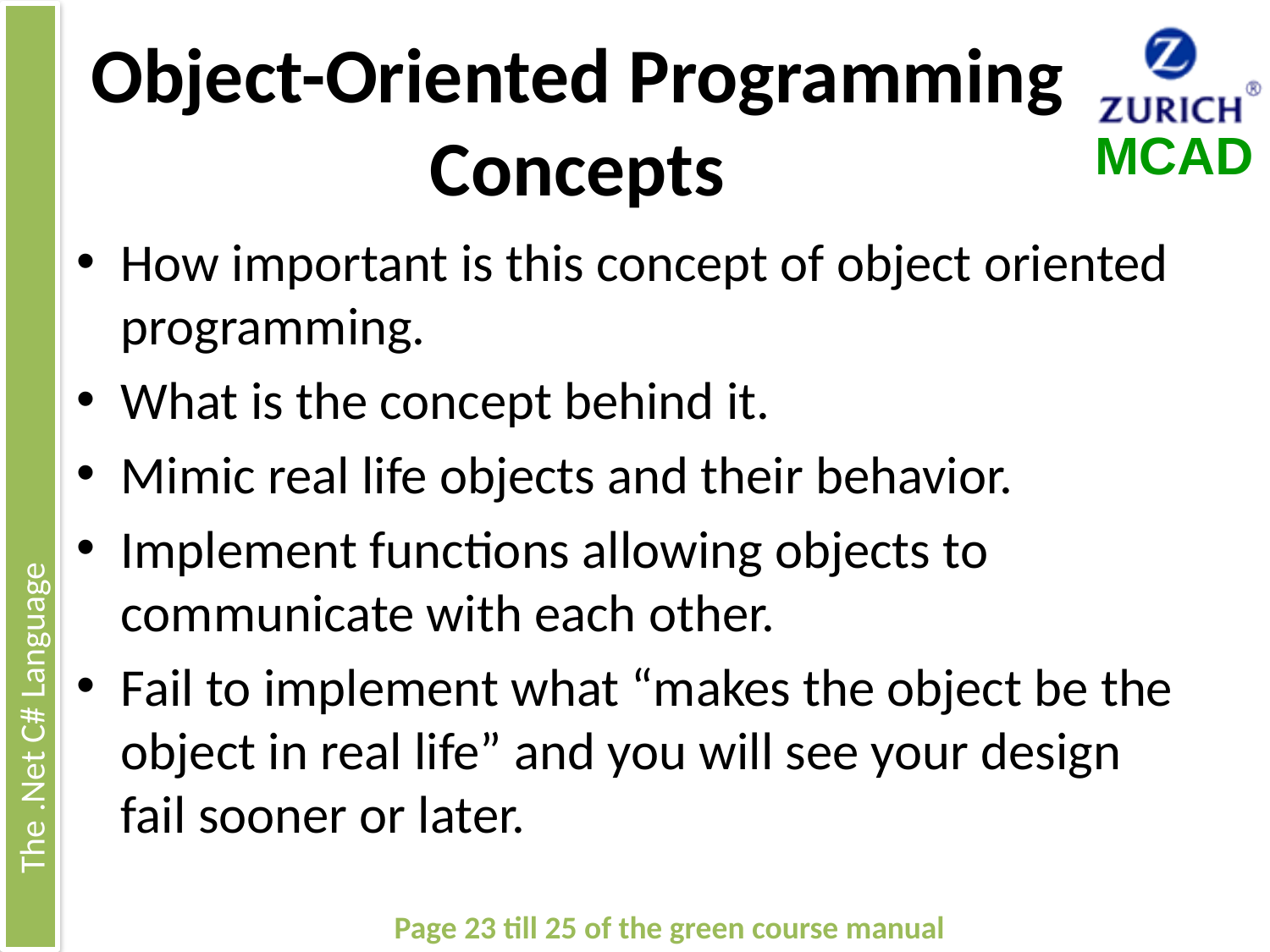

# Object-Oriented Programming Concepts
How important is this concept of object oriented programming.
What is the concept behind it.
Mimic real life objects and their behavior.
Implement functions allowing objects to communicate with each other.
Fail to implement what “makes the object be the object in real life” and you will see your design fail sooner or later.

Page 23 till 25 of the green course manual